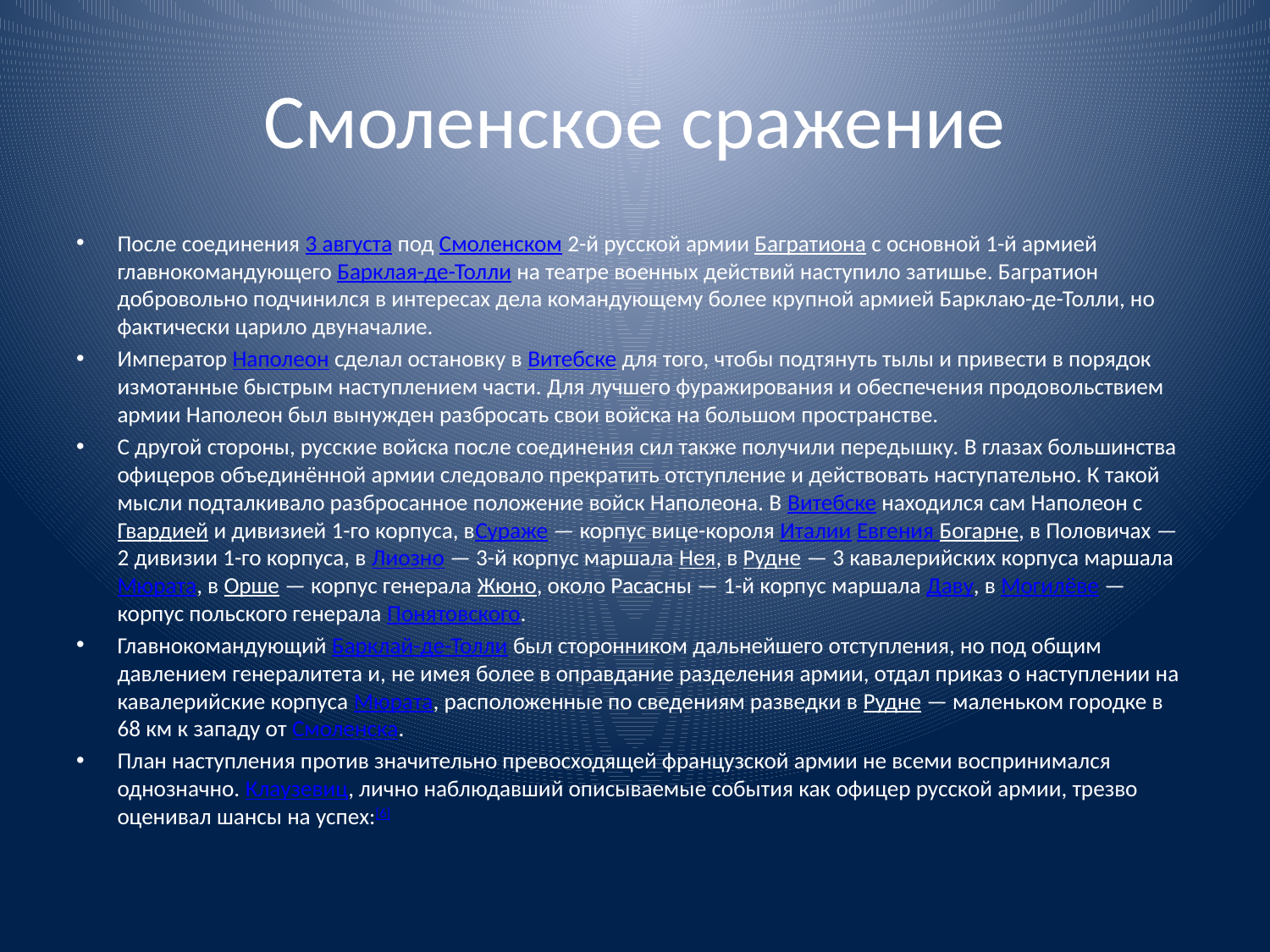

# Смоленское сражение
После соединения 3 августа под Смоленском 2-й русской армии Багратиона с основной 1-й армией главнокомандующего Барклая-де-Толли на театре военных действий наступило затишье. Багратион добровольно подчинился в интересах дела командующему более крупной армией Барклаю-де-Толли, но фактически царило двуначалие.
Император Наполеон сделал остановку в Витебске для того, чтобы подтянуть тылы и привести в порядок измотанные быстрым наступлением части. Для лучшего фуражирования и обеспечения продовольствием армии Наполеон был вынужден разбросать свои войска на большом пространстве.
С другой стороны, русские войска после соединения сил также получили передышку. В глазах большинства офицеров объединённой армии следовало прекратить отступление и действовать наступательно. К такой мысли подталкивало разбросанное положение войск Наполеона. В Витебске находился сам Наполеон с Гвардией и дивизией 1-го корпуса, вСураже — корпус вице-короля Италии Евгения Богарне, в Половичах — 2 дивизии 1-го корпуса, в Лиозно — 3-й корпус маршала Нея, в Рудне — 3 кавалерийских корпуса маршала Мюрата, в Орше — корпус генерала Жюно, около Расасны — 1-й корпус маршала Даву, в Могилёве — корпус польского генерала Понятовского.
Главнокомандующий Барклай-де-Толли был сторонником дальнейшего отступления, но под общим давлением генералитета и, не имея более в оправдание разделения армии, отдал приказ о наступлении на кавалерийские корпуса Мюрата, расположенные по сведениям разведки в Рудне — маленьком городке в 68 км к западу от Смоленска.
План наступления против значительно превосходящей французской армии не всеми воспринимался однозначно. Клаузевиц, лично наблюдавший описываемые события как офицер русской армии, трезво оценивал шансы на успех:[6]